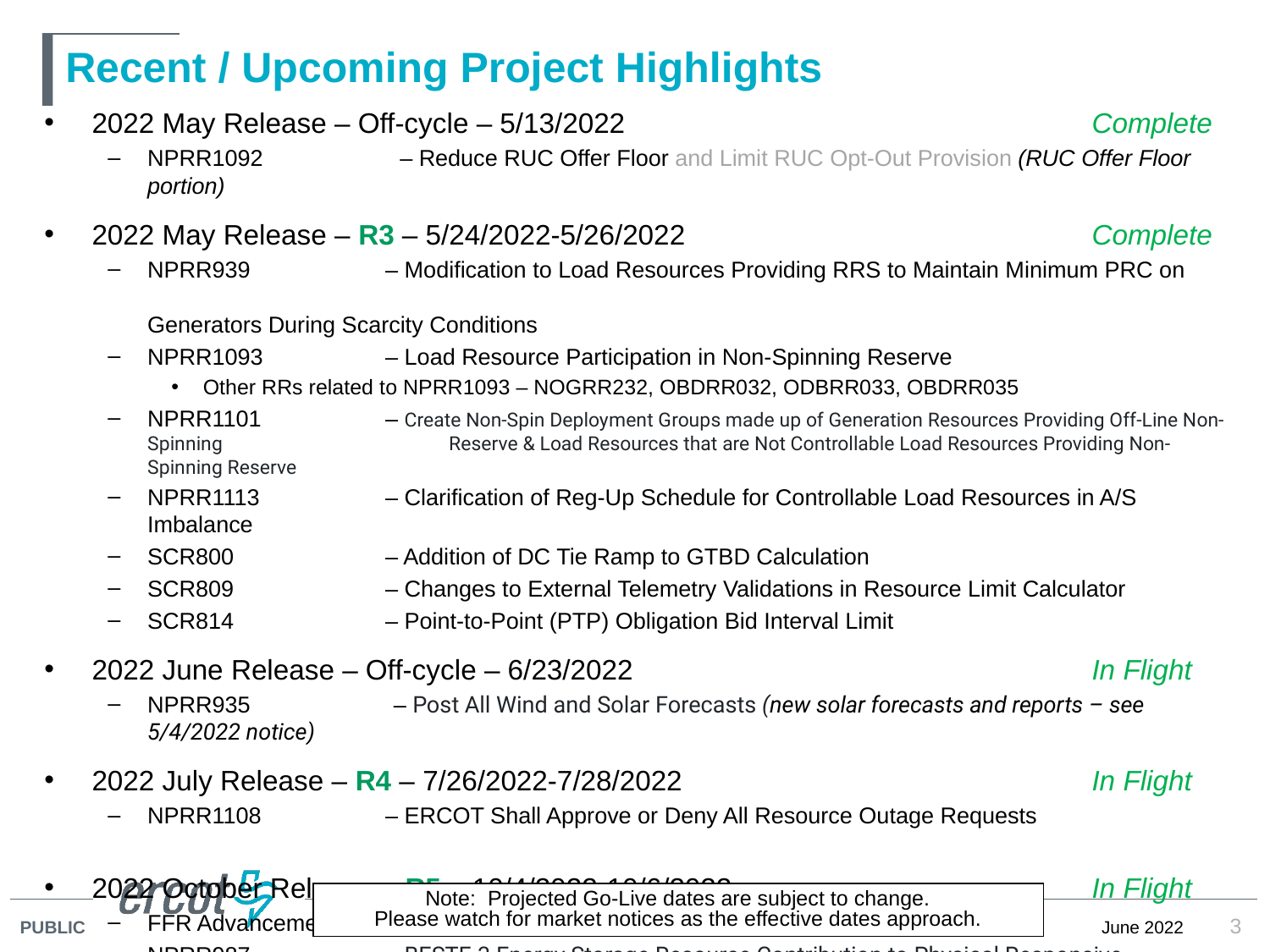

# Recent / Upcoming Project Highlights
2022 May Release – Off-cycle – 5/13/2022	Complete
NPRR1092	 – Reduce RUC Offer Floor and Limit RUC Opt-Out Provision (RUC Offer Floor portion)

2022 May Release – R3 – 5/24/2022-5/26/2022	Complete
NPRR939	– Modification to Load Resources Providing RRS to Maintain Minimum PRC on 			Generators During Scarcity Conditions
NPRR1093	– Load Resource Participation in Non-Spinning Reserve
Other RRs related to NPRR1093 – NOGRR232, OBDRR032, ODBRR033, OBDRR035
NPRR1101	– Create Non-Spin Deployment Groups made up of Generation Resources Providing Off-Line Non-Spinning		Reserve & Load Resources that are Not Controllable Load Resources Providing Non-Spinning Reserve
NPRR1113	– Clarification of Reg-Up Schedule for Controllable Load Resources in A/S Imbalance
SCR800	– Addition of DC Tie Ramp to GTBD Calculation
SCR809	– Changes to External Telemetry Validations in Resource Limit Calculator
SCR814	– Point-to-Point (PTP) Obligation Bid Interval Limit

2022 June Release – Off-cycle – 6/23/2022	In Flight
NPRR935	– Post All Wind and Solar Forecasts (new solar forecasts and reports – see 5/4/2022 notice)

2022 July Release – R4 – 7/26/2022-7/28/2022	In Flight
NPRR1108	– ERCOT Shall Approve or Deny All Resource Outage Requests

2022 October Release – R5 – 10/4/2022-10/6/2022	In Flight
FFR Advancement (FFRA portion of NPRR863)
NPRR987	– BESTF-3 Energy Storage Resource Contribution to Physical Responsive Capability portion
NPRR1002	– BESTF-5 Charging Restrictions in Emergency Conditions portion
Note:  Projected Go-Live dates are subject to change.
Please watch for market notices as the effective dates approach.
3